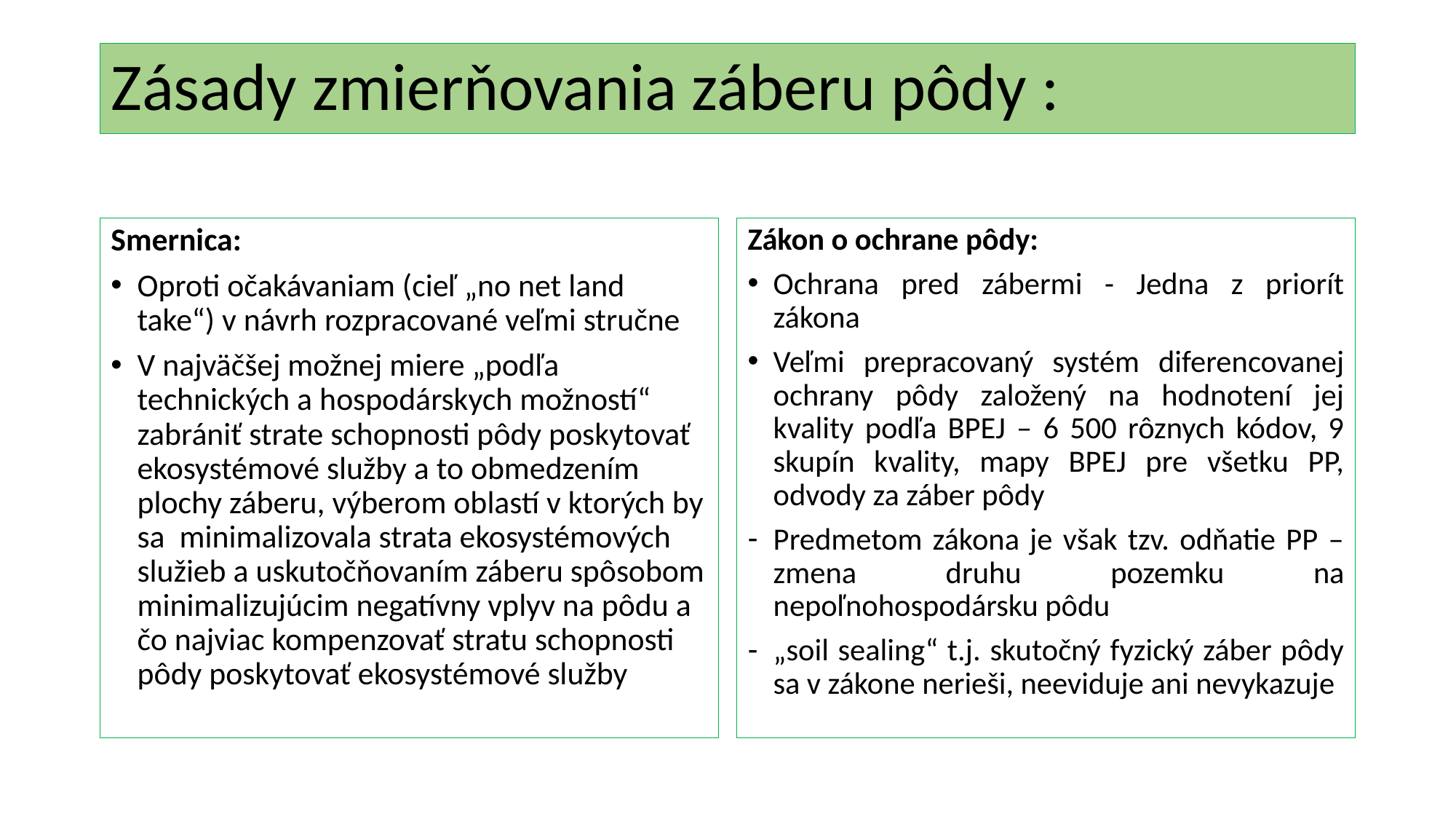

# Zásady zmierňovania záberu pôdy :
Smernica:
Oproti očakávaniam (cieľ „no net land take“) v návrh rozpracované veľmi stručne
V najväčšej možnej miere „podľa technických a hospodárskych možností“ zabrániť strate schopnosti pôdy poskytovať ekosystémové služby a to obmedzením plochy záberu, výberom oblastí v ktorých by sa  minimalizovala strata ekosystémových služieb a uskutočňovaním záberu spôsobom minimalizujúcim negatívny vplyv na pôdu a čo najviac kompenzovať stratu schopnosti pôdy poskytovať ekosystémové služby
Zákon o ochrane pôdy:
Ochrana pred zábermi - Jedna z priorít zákona
Veľmi prepracovaný systém diferencovanej ochrany pôdy založený na hodnotení jej kvality podľa BPEJ – 6 500 rôznych kódov, 9 skupín kvality, mapy BPEJ pre všetku PP, odvody za záber pôdy
Predmetom zákona je však tzv. odňatie PP – zmena druhu pozemku na nepoľnohospodársku pôdu
„soil sealing“ t.j. skutočný fyzický záber pôdy sa v zákone nerieši, neeviduje ani nevykazuje